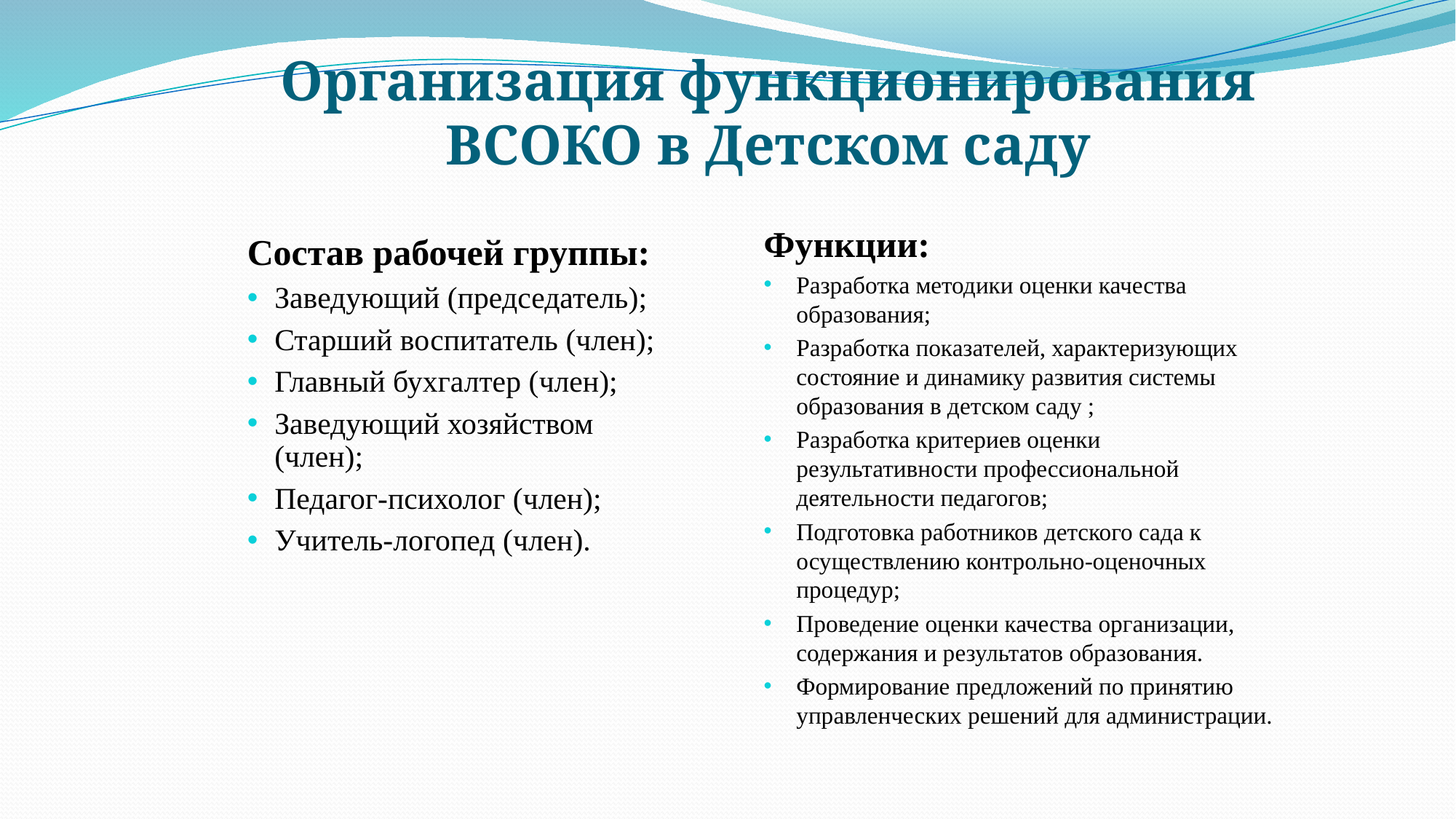

# Организация функционирования ВСОКО в Детском саду
Функции:
Разработка методики оценки качества образования;
Разработка показателей, характеризующих состояние и динамику развития системы образования в детском саду ;
Разработка критериев оценки результативности профессиональной деятельности педагогов;
Подготовка работников детского сада к осуществлению контрольно-оценочных процедур;
Проведение оценки качества организации, содержания и результатов образования.
Формирование предложений по принятию управленческих решений для администрации.
Состав рабочей группы:
Заведующий (председатель);
Старший воспитатель (член);
Главный бухгалтер (член);
Заведующий хозяйством (член);
Педагог-психолог (член);
Учитель-логопед (член).